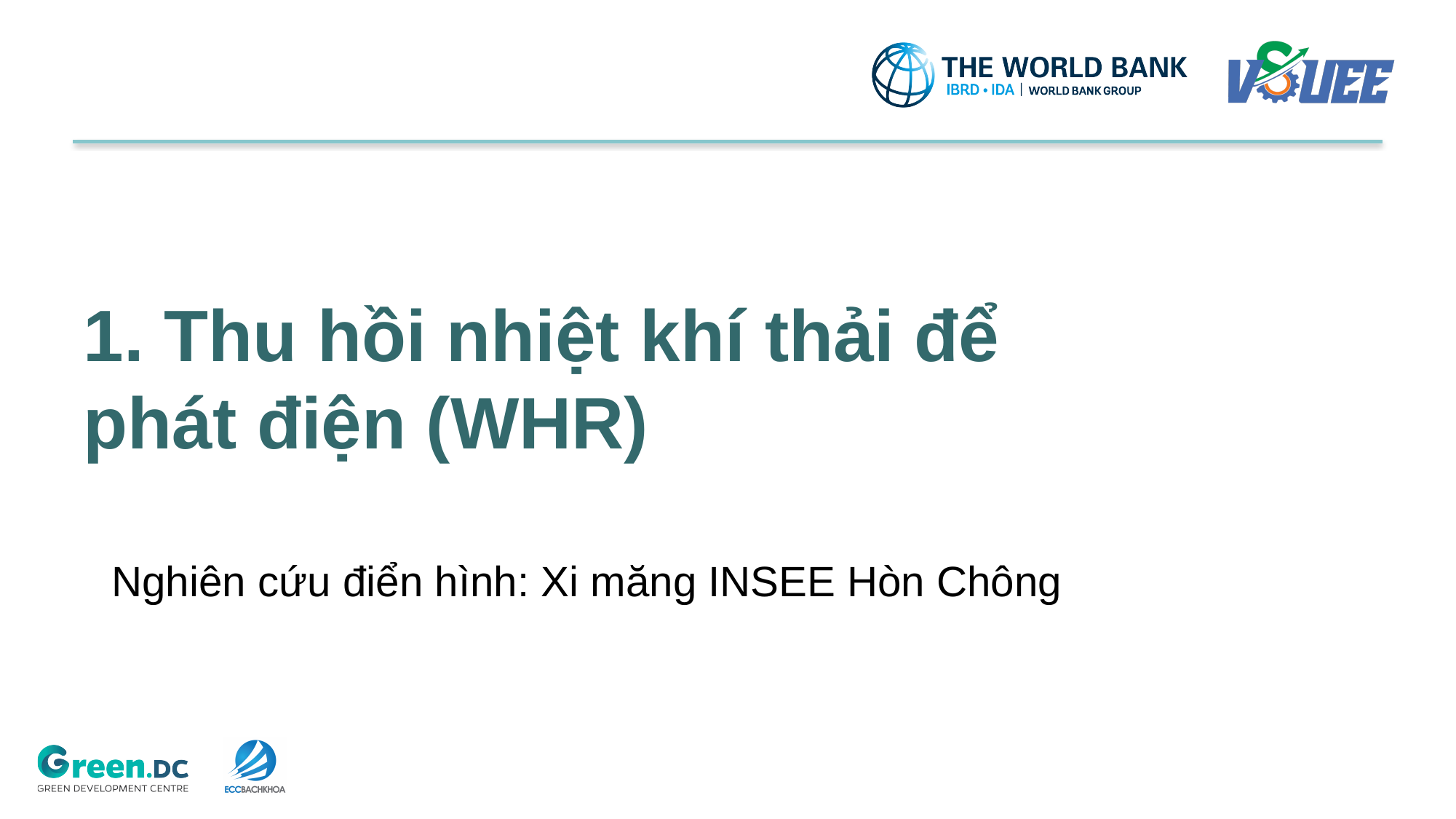

# 1. Thu hồi nhiệt khí thải để phát điện (WHR)
Nghiên cứu điển hình: Xi măng INSEE Hòn Chông